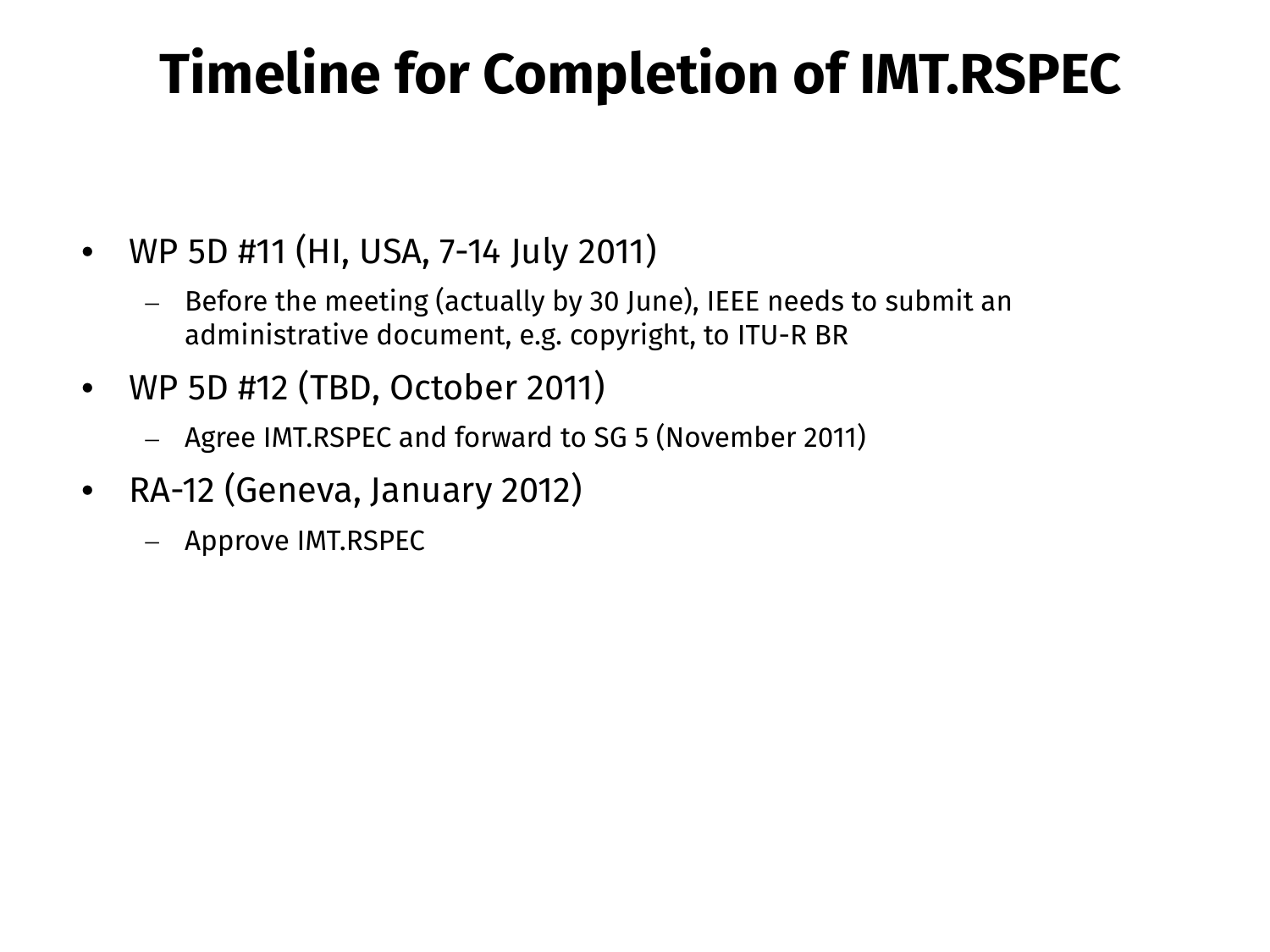

Timeline for Completion of IMT.RSPEC
WP 5D #11 (HI, USA, 7-14 July 2011)
Before the meeting (actually by 30 June), IEEE needs to submit an administrative document, e.g. copyright, to ITU-R BR
WP 5D #12 (TBD, October 2011)
Agree IMT.RSPEC and forward to SG 5 (November 2011)
RA-12 (Geneva, January 2012)
Approve IMT.RSPEC